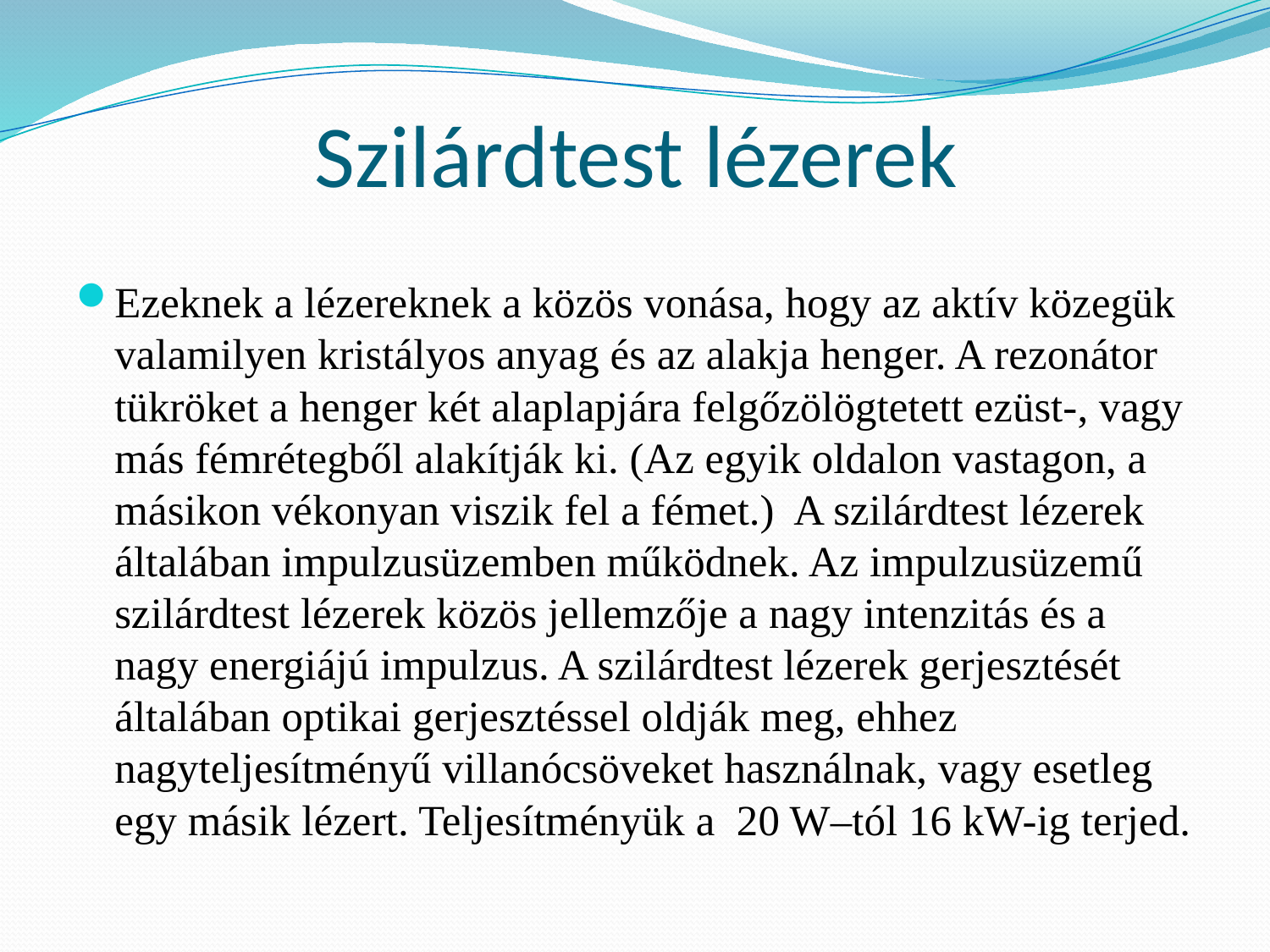

# Szilárdtest lézerek
Ezeknek a lézereknek a közös vonása, hogy az aktív közegük valamilyen kristályos anyag és az alakja henger. A rezonátor tükröket a henger két alaplapjára felgőzölögtetett ezüst-, vagy más fémrétegből alakítják ki. (Az egyik oldalon vastagon, a másikon vékonyan viszik fel a fémet.)  A szilárdtest lézerek általában impulzusüzemben működnek. Az impulzusüzemű szilárdtest lézerek közös jellemzője a nagy intenzitás és a nagy energiájú impulzus. A szilárdtest lézerek gerjesztését általában optikai gerjesztéssel oldják meg, ehhez nagyteljesítményű villanócsöveket használnak, vagy esetleg egy másik lézert. Teljesítményük a  20 W–tól 16 kW-ig terjed.